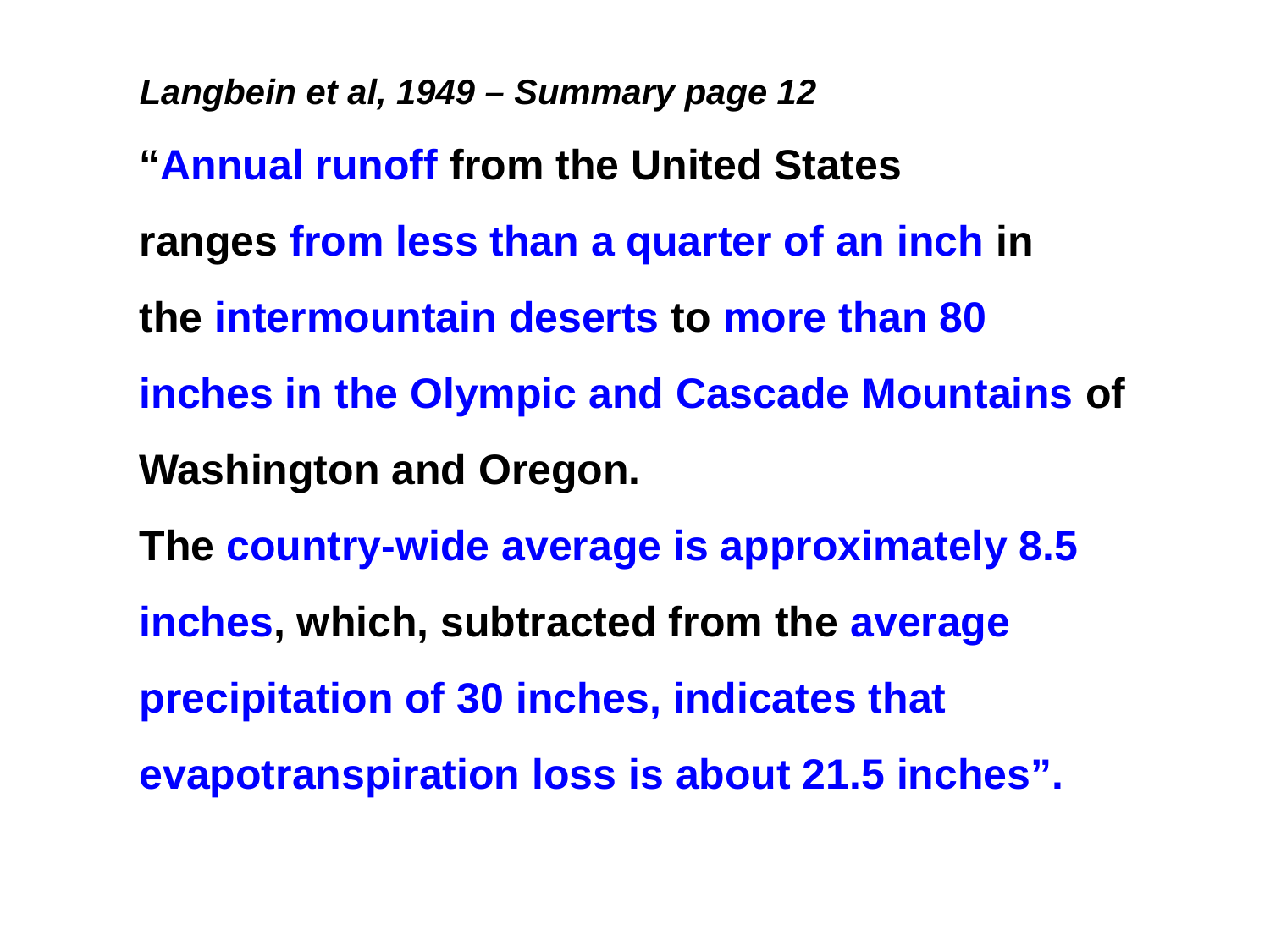

Langbein et al, 1949 – Summary page 12
“Annual runoff from the United States
ranges from less than a quarter of an inch in
the intermountain deserts to more than 80
inches in the Olympic and Cascade Mountains of
Washington and Oregon.
The country-wide average is approximately 8.5 inches, which, subtracted from the average precipitation of 30 inches, indicates that evapotranspiration loss is about 21.5 inches”.